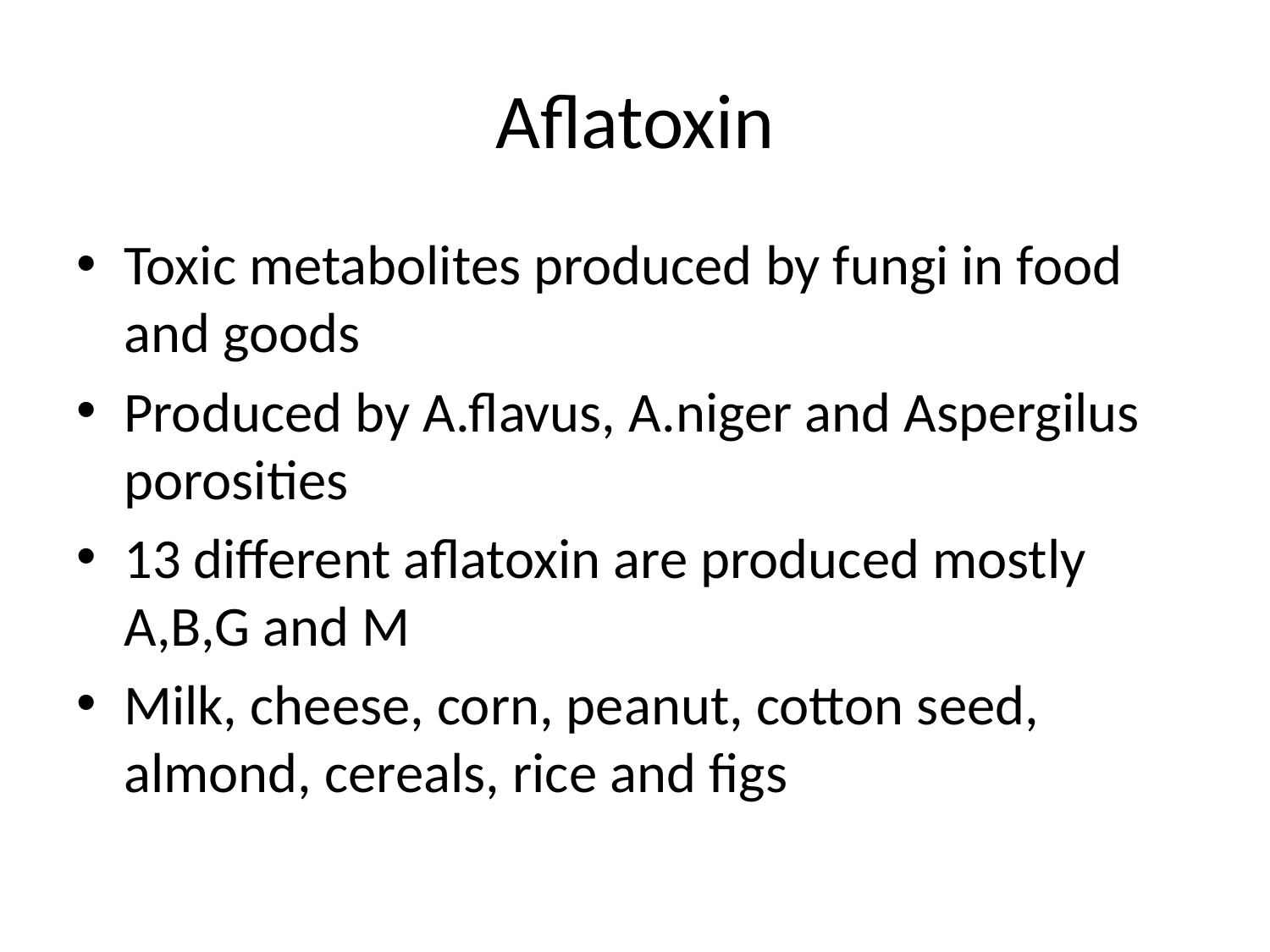

# Aflatoxin
Toxic metabolites produced by fungi in food and goods
Produced by A.flavus, A.niger and Aspergilus porosities
13 different aflatoxin are produced mostly A,B,G and M
Milk, cheese, corn, peanut, cotton seed, almond, cereals, rice and figs